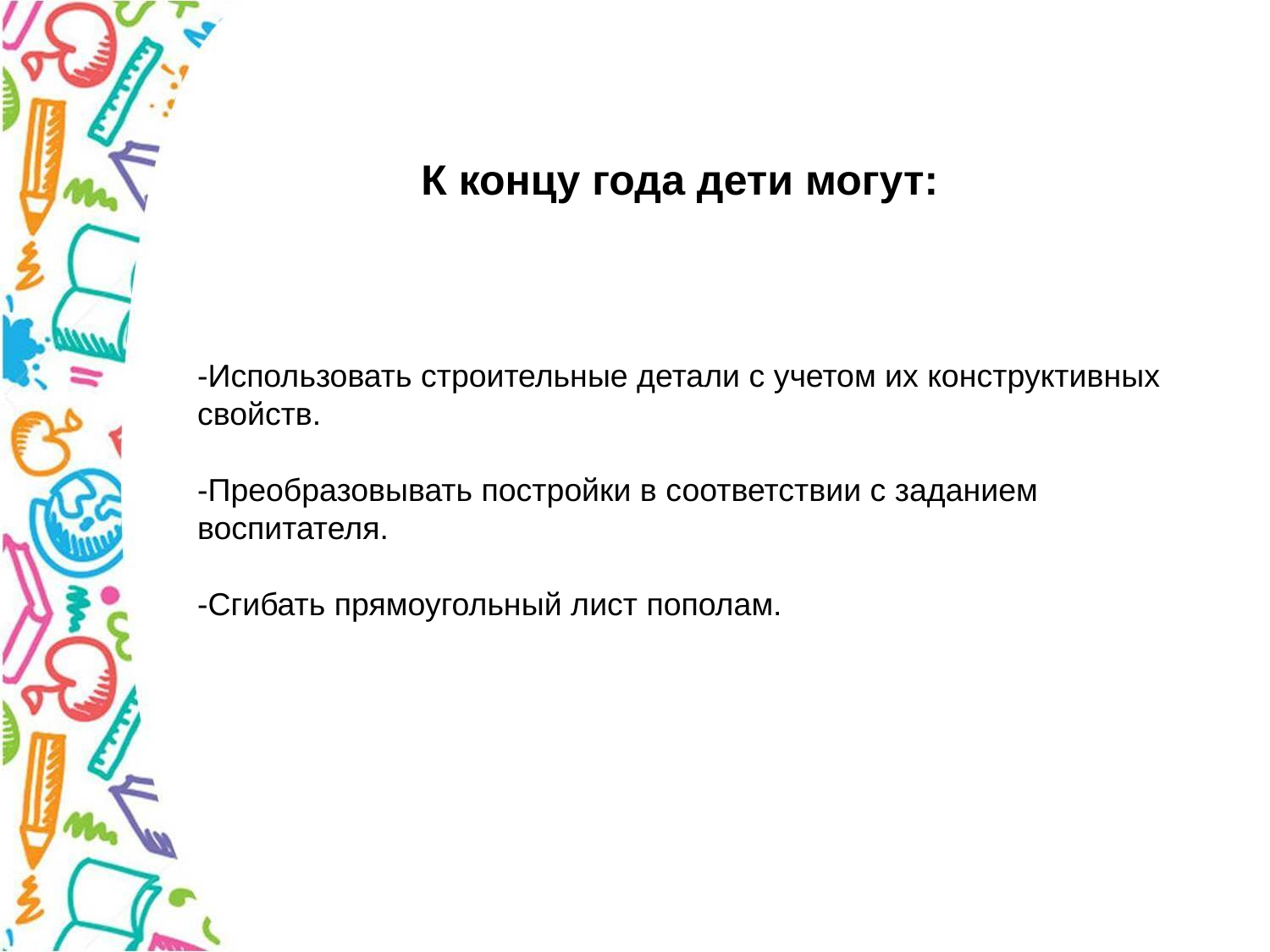

К концу года дети могут:

-Использовать строительные детали с учетом их конструктивных свойств.

-Преобразовывать постройки в соответствии с заданием воспитателя.

-Сгибать прямоугольный лист пополам.